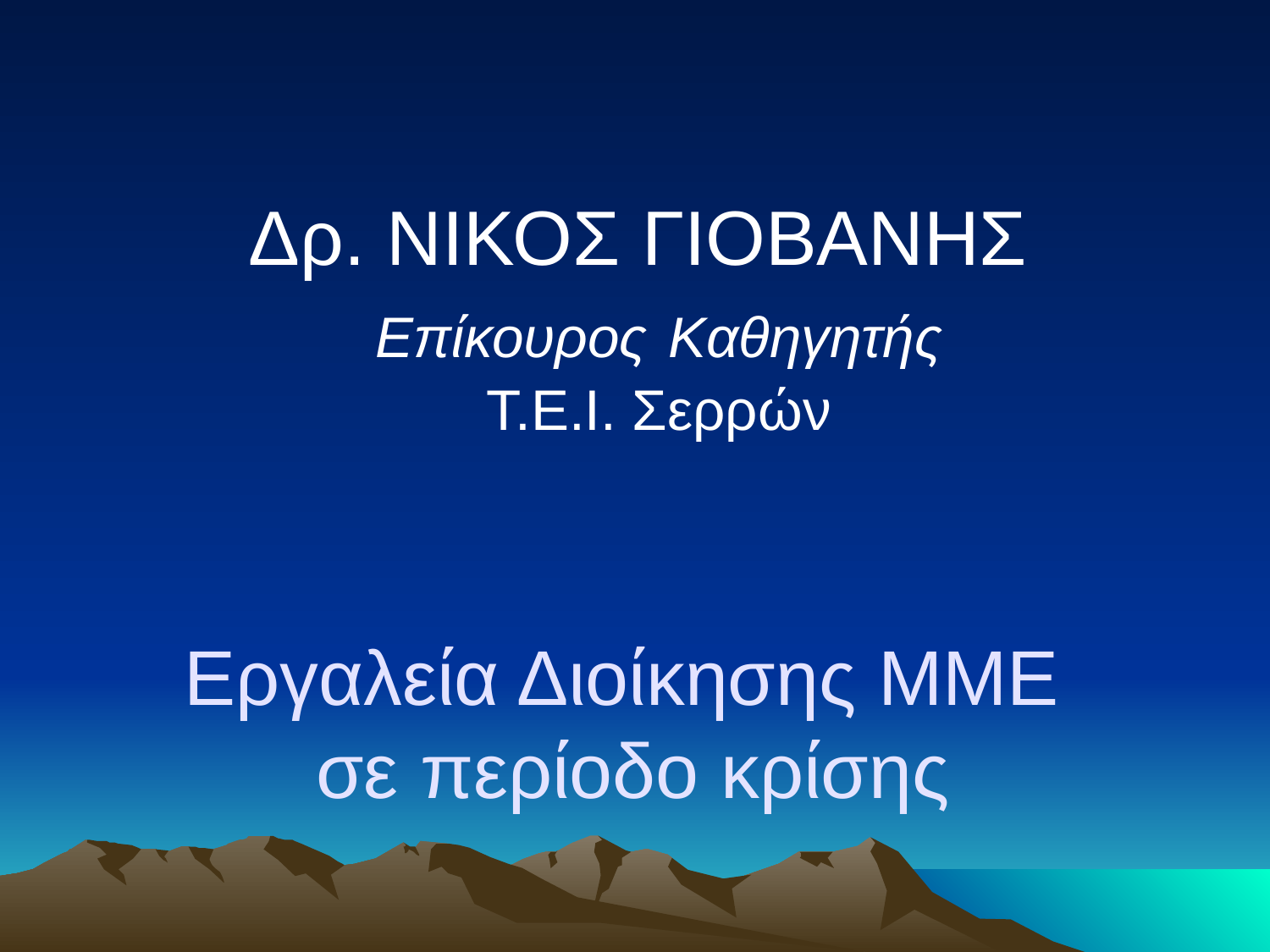

Δρ. ΝΙΚΟΣ ΓΙΟΒΑΝΗΣ
Επίκουρος Καθηγητής
Τ.Ε.Ι. Σερρών

# Εργαλεία Διοίκησης ΜΜΕ σε περίοδο κρίσης